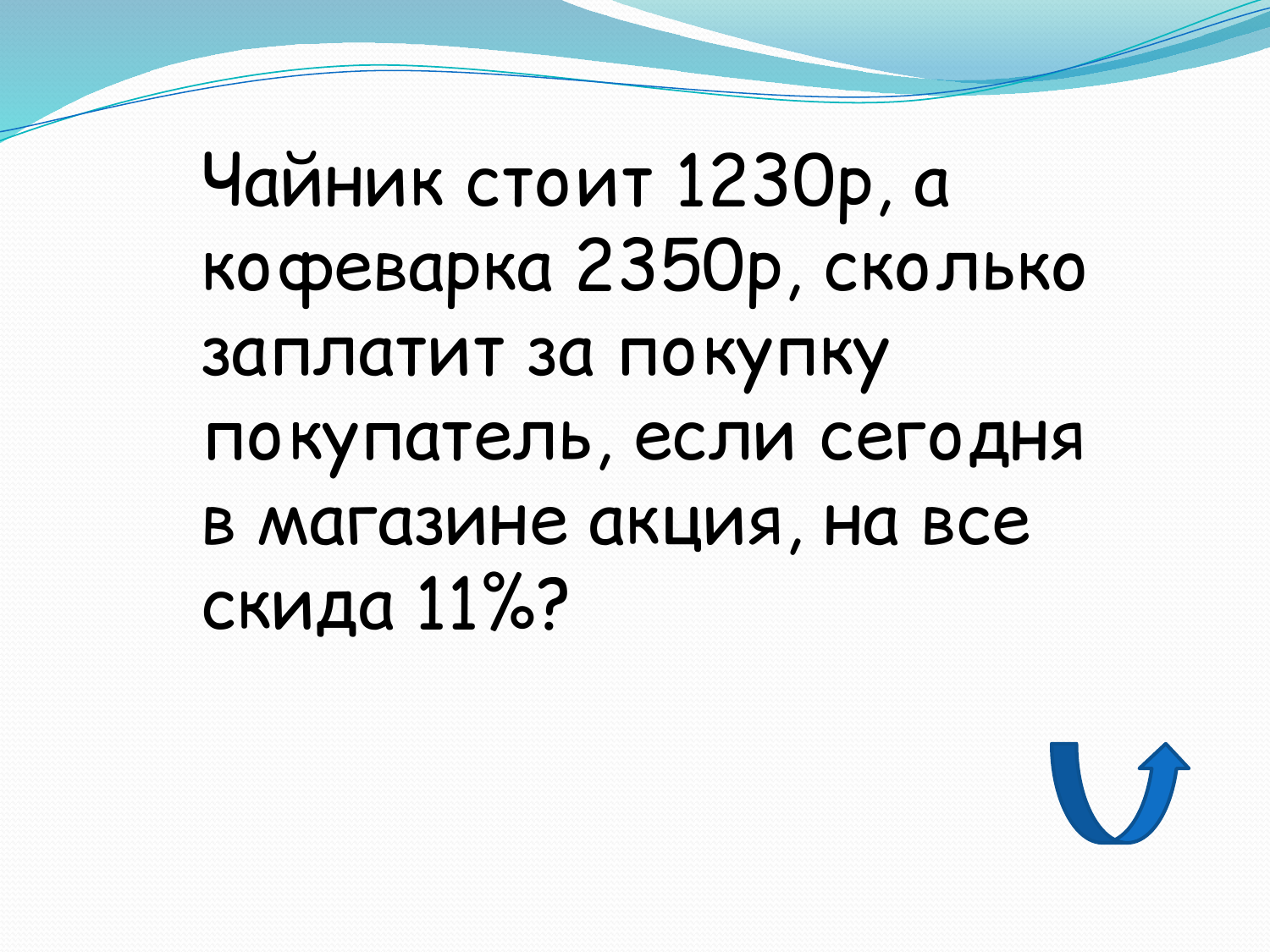

Чайник стоит 1230р, а кофеварка 2350р, сколько заплатит за покупку покупатель, если сегодня в магазине акция, на все скида 11%?